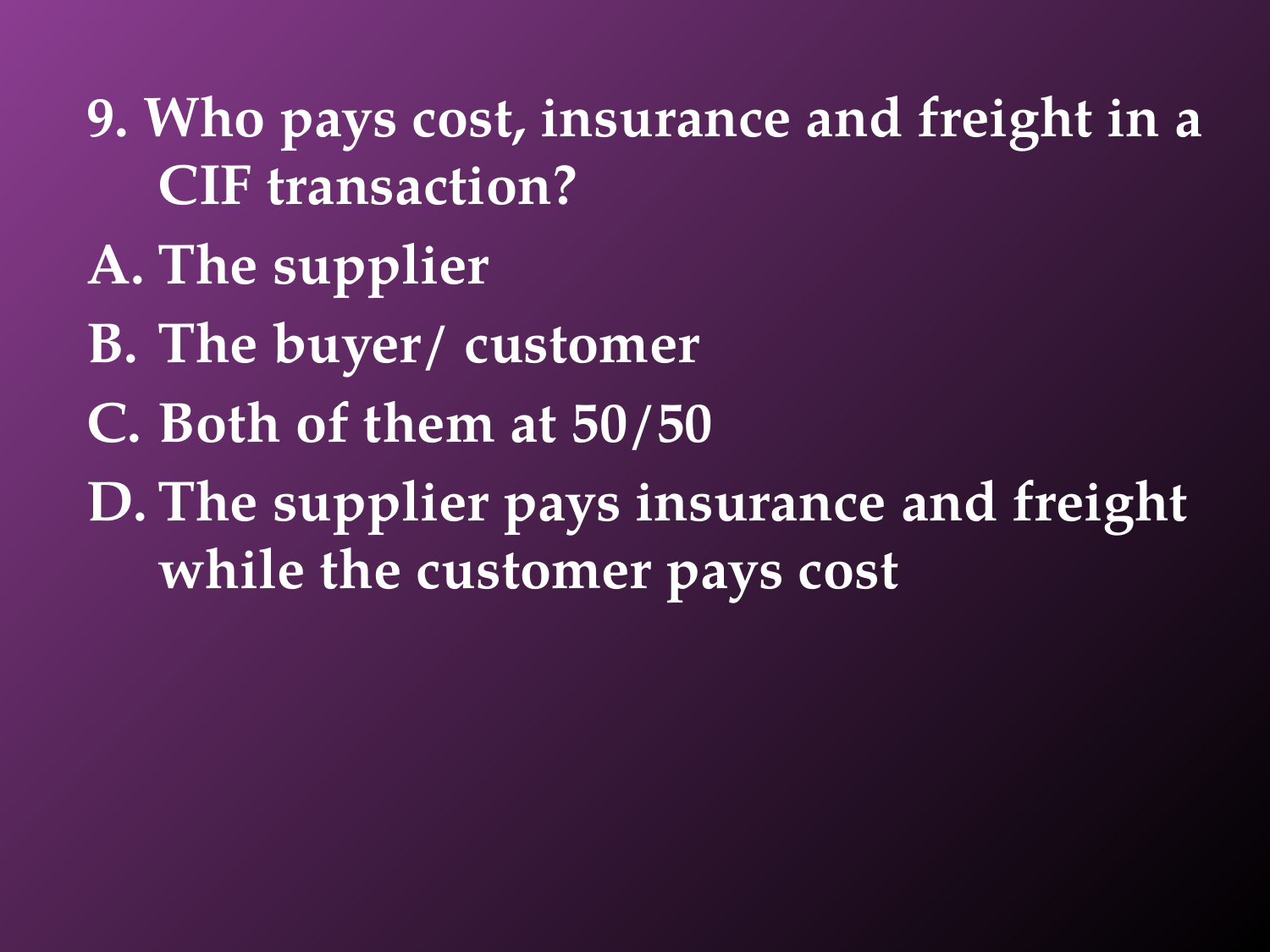

9. Who pays cost, insurance and freight in a CIF transaction?
The supplier
The buyer/ customer
Both of them at 50/50
The supplier pays insurance and freight while the customer pays cost